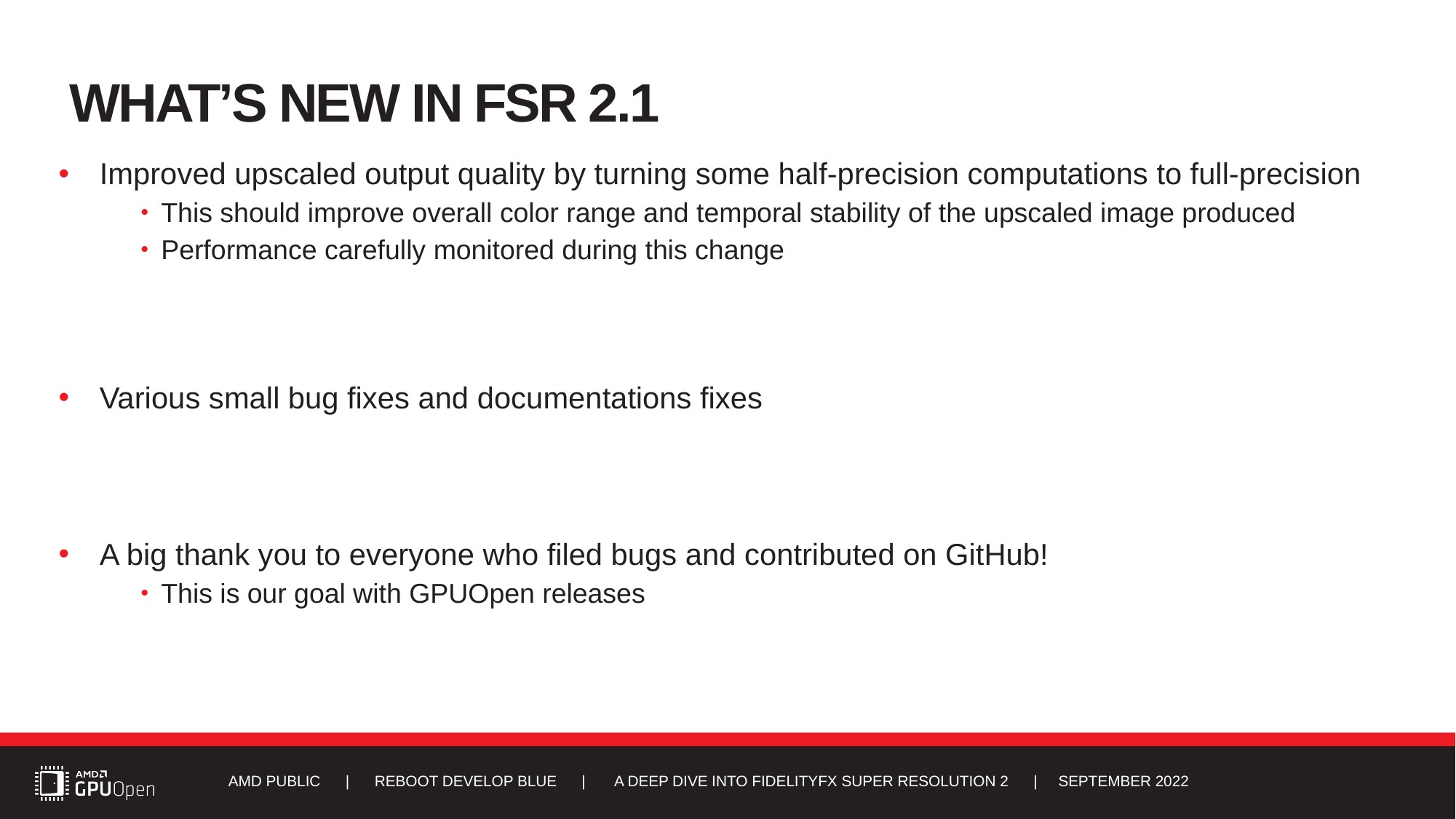

# What’s new in FSR 2.1
Improved upscaled output quality by turning some half-precision computations to full-precision
This should improve overall color range and temporal stability of the upscaled image produced
Performance carefully monitored during this change

Various small bug fixes and documentations fixes

A big thank you to everyone who filed bugs and contributed on GitHub!
This is our goal with GPUOpen releases